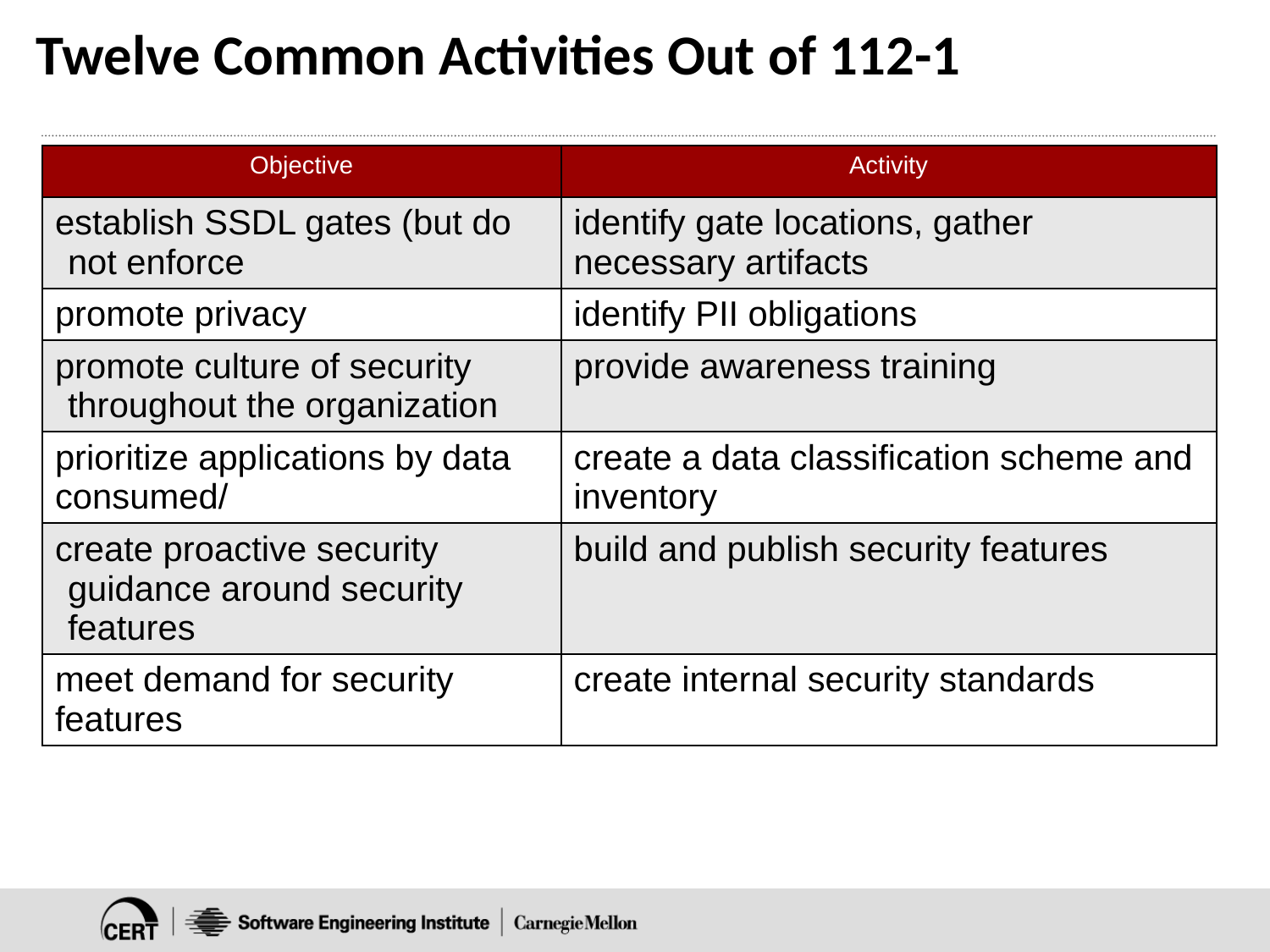

# Twelve Common Activities Out of 112-1
| Objective | Activity |
| --- | --- |
| establish SSDL gates (but do not enforce | identify gate locations, gather necessary artifacts |
| promote privacy | identify PII obligations |
| promote culture of security throughout the organization | provide awareness training |
| prioritize applications by data consumed/ | create a data classification scheme and inventory |
| create proactive security guidance around security features | build and publish security features |
| meet demand for security features | create internal security standards |